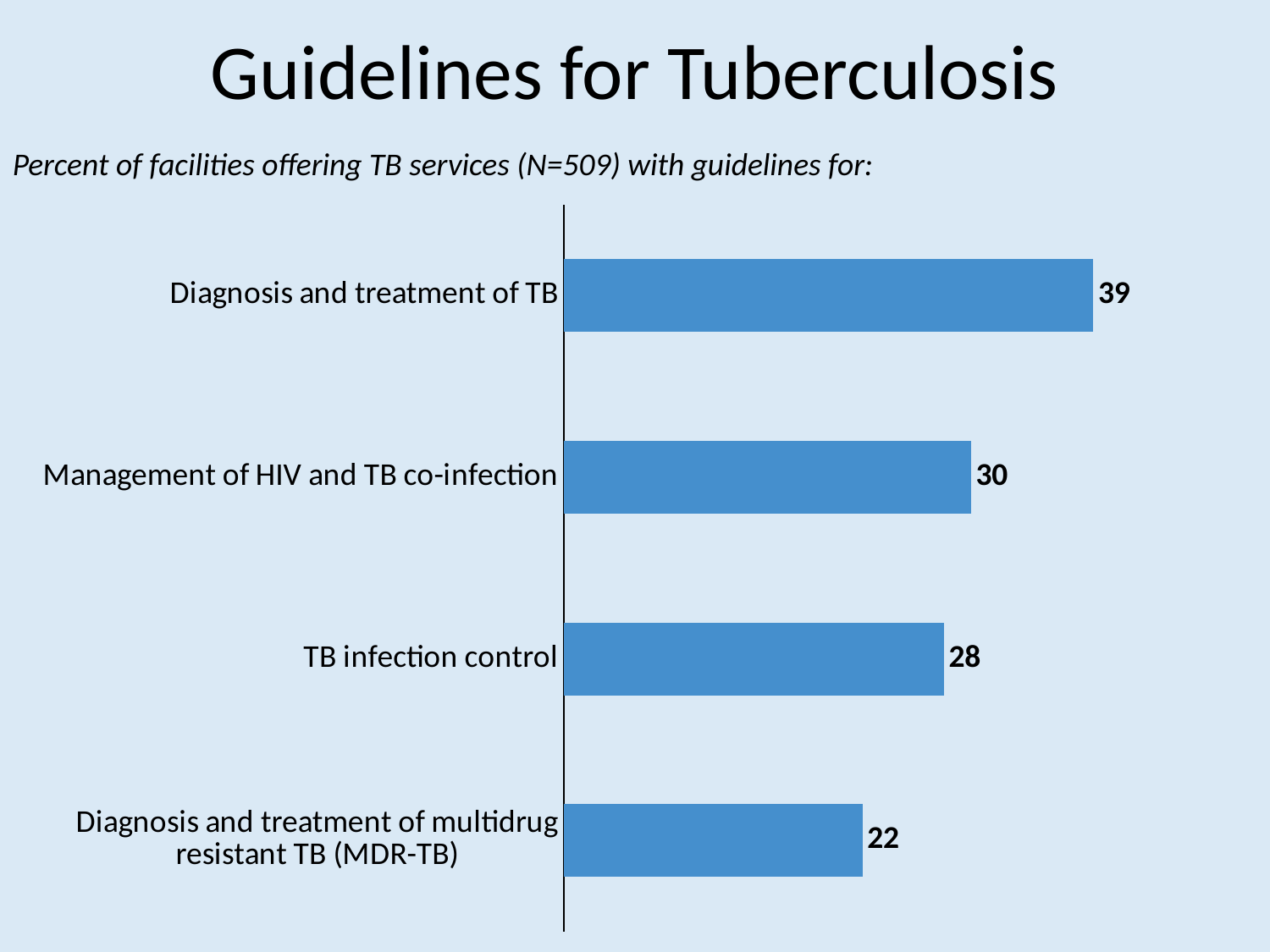

Guidelines for Tuberculosis
Percent of facilities offering TB services (N=509) with guidelines for:

### Chart

| Category | Series 1 |
|---|---|
| Diagnosis and treatment of multidrug resistant TB (MDR-TB) | 22.0 |
| TB infection control | 28.0 |
| Management of HIV and TB co-infection | 30.0 |
| Diagnosis and treatment of TB | 39.0 |